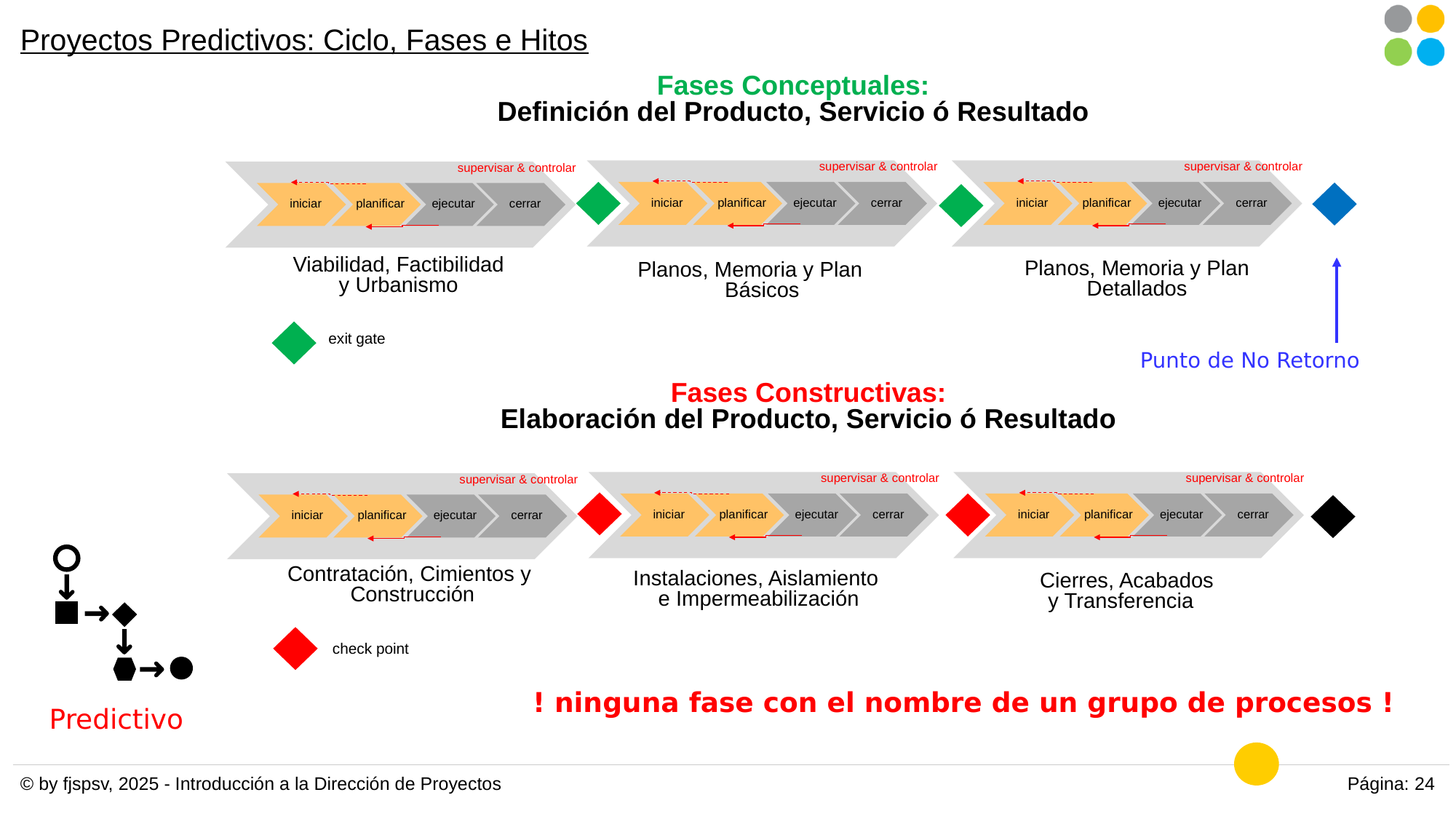

# Proyectos Predictivos: Ciclo, Fases e Hitos
Fases Conceptuales:
Definición del Producto, Servicio ó Resultado
 			supervisar & controlar
iniciar
planificar
ejecutar
cerrar
 			supervisar & controlar
iniciar
planificar
ejecutar
cerrar
 			supervisar & controlar
iniciar
planificar
ejecutar
cerrar

Viabilidad, Factibilidad
y Urbanismo
Planos, Memoria y Plan
Detallados
Planos, Memoria y Plan
 Básicos

exit gate
Punto de No Retorno
Fases Constructivas:
Elaboración del Producto, Servicio ó Resultado
 			supervisar & controlar
iniciar
planificar
ejecutar
cerrar
 			supervisar & controlar
iniciar
planificar
ejecutar
cerrar
 			supervisar & controlar
iniciar
planificar
ejecutar
cerrar

Contratación, Cimientos y
 Construcción
Instalaciones, Aislamiento
 e Impermeabilización
Cierres, Acabados
y Transferencia

check point

Predictivo
! ninguna fase con el nombre de un grupo de procesos !
© by fjspsv, 2025 - Introducción a la Dirección de Proyectos
Página: 24